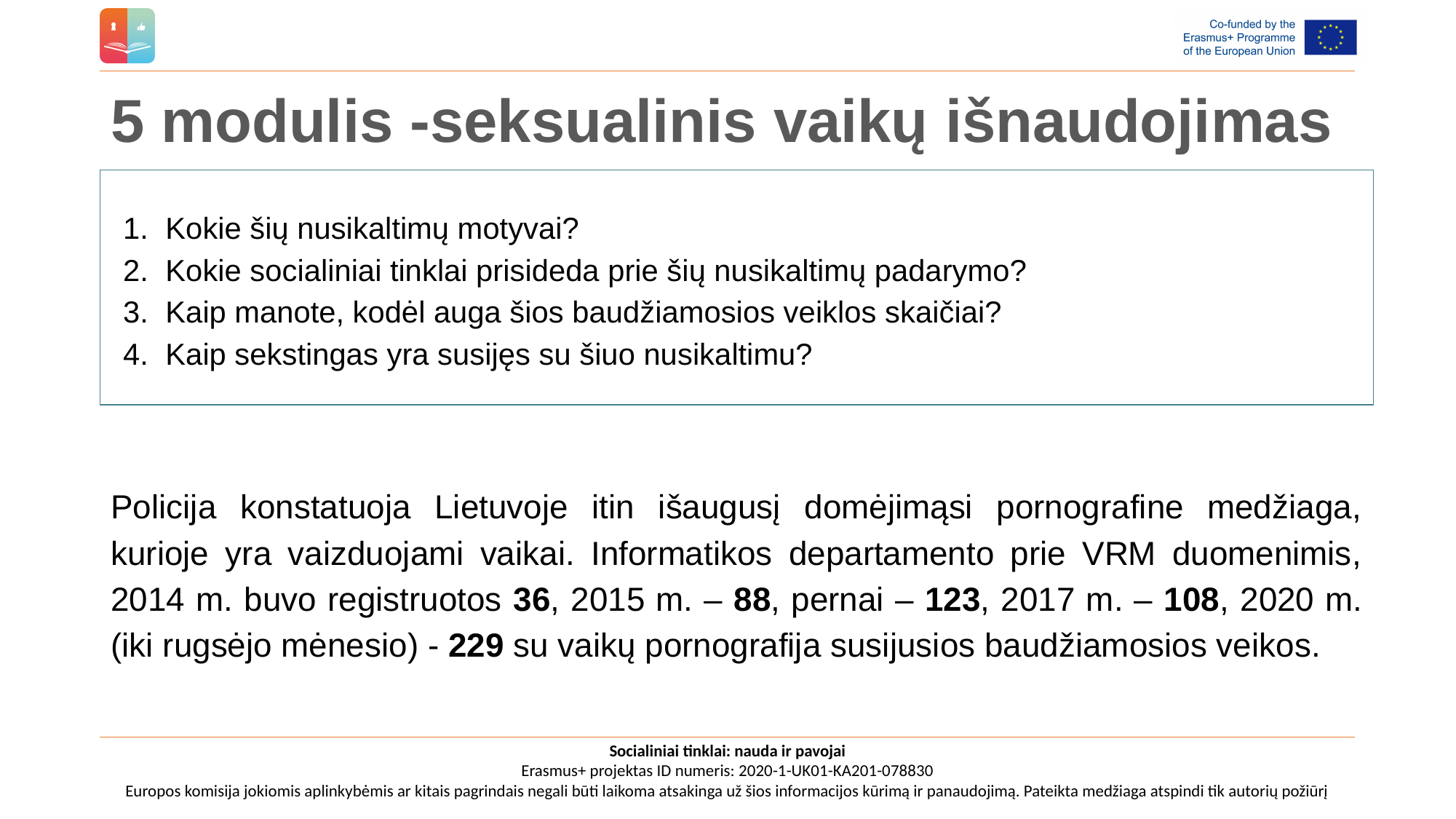

# 5 modulis -seksualinis vaikų išnaudojimas
Kokie šių nusikaltimų motyvai?
Kokie socialiniai tinklai prisideda prie šių nusikaltimų padarymo?
Kaip manote, kodėl auga šios baudžiamosios veiklos skaičiai?
Kaip sekstingas yra susijęs su šiuo nusikaltimu?
Policija konstatuoja Lietuvoje itin išaugusį domėjimąsi pornografine medžiaga, kurioje yra vaizduojami vaikai. Informatikos departamento prie VRM duomenimis, 2014 m. buvo registruotos 36, 2015 m. – 88, pernai – 123, 2017 m. – 108, 2020 m. (iki rugsėjo mėnesio) - 229 su vaikų pornografija susijusios baudžiamosios veikos.
Socialiniai tinklai: nauda ir pavojai
Erasmus+ projektas ID numeris: 2020-1-UK01-KA201-078830
Europos komisija jokiomis aplinkybėmis ar kitais pagrindais negali būti laikoma atsakinga už šios informacijos kūrimą ir panaudojimą. Pateikta medžiaga atspindi tik autorių požiūrį